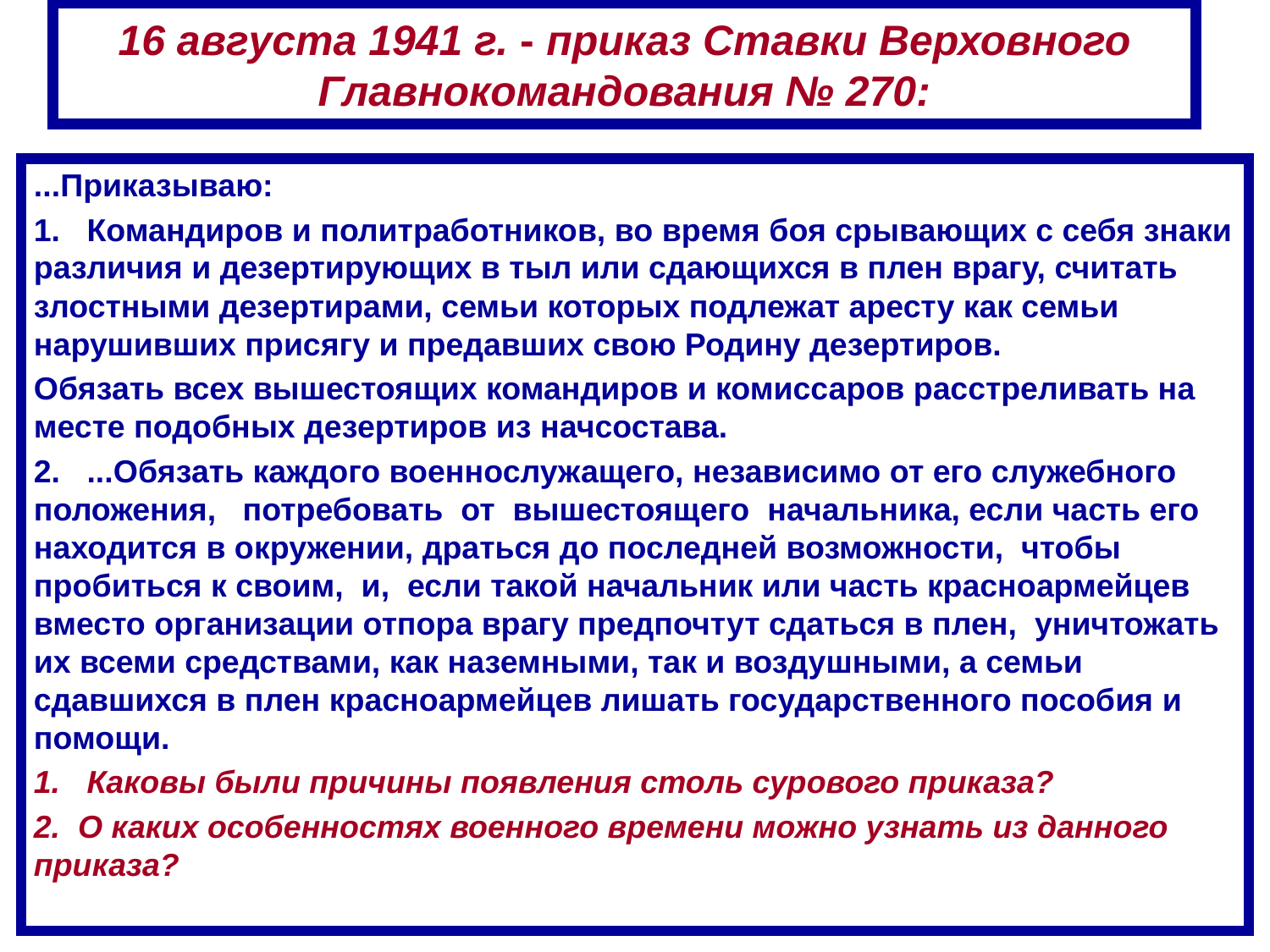

# 16 августа 1941 г. - приказ Ставки Верховного Главнокомандования № 270:
...Приказываю:
1.   Командиров и политработников, во время боя срывающих с себя знаки различия и дезертирующих в тыл или сдающихся в плен врагу, считать злостными дезертирами, семьи которых подлежат аресту как семьи нарушивших присягу и предавших свою Родину дезертиров.
Обязать всех вышестоящих командиров и комиссаров расстреливать на месте подобных дезертиров из начсостава.
2.   ...Обязать каждого военнослужащего, независимо от его служебного  положения,   потребовать  от  вышестоящего  начальника, если часть его находится в окружении, драться до последней возможности,  чтобы пробиться к своим,  и,  если такой начальник или часть красноармейцев вместо организации отпора врагу предпочтут сдаться в плен,  уничтожать их всеми средствами, как наземными, так и воздушными, а семьи сдавшихся в плен красноармейцев лишать государственного пособия и помощи.
1.   Каковы были причины появления столь сурового приказа?
2.  О каких особенностях военного времени можно узнать из данного приказа?